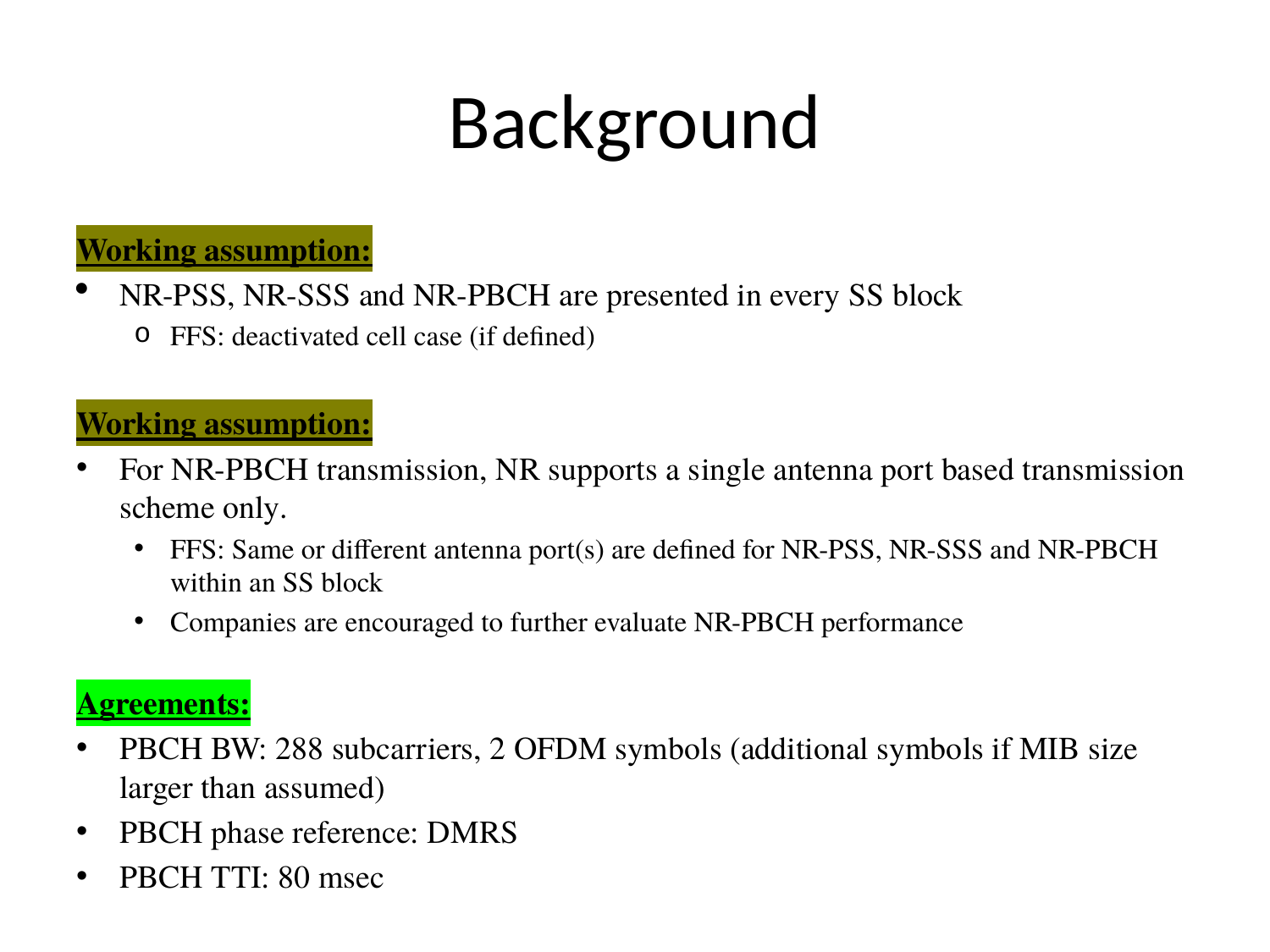

# Background
Working assumption:
NR-PSS, NR-SSS and NR-PBCH are presented in every SS block
FFS: deactivated cell case (if defined)

Working assumption:
For NR-PBCH transmission, NR supports a single antenna port based transmission scheme only.
FFS: Same or different antenna port(s) are defined for NR-PSS, NR-SSS and NR-PBCH within an SS block
Companies are encouraged to further evaluate NR-PBCH performance

Agreements:
PBCH BW: 288 subcarriers, 2 OFDM symbols (additional symbols if MIB size larger than assumed)
PBCH phase reference: DMRS
PBCH TTI: 80 msec